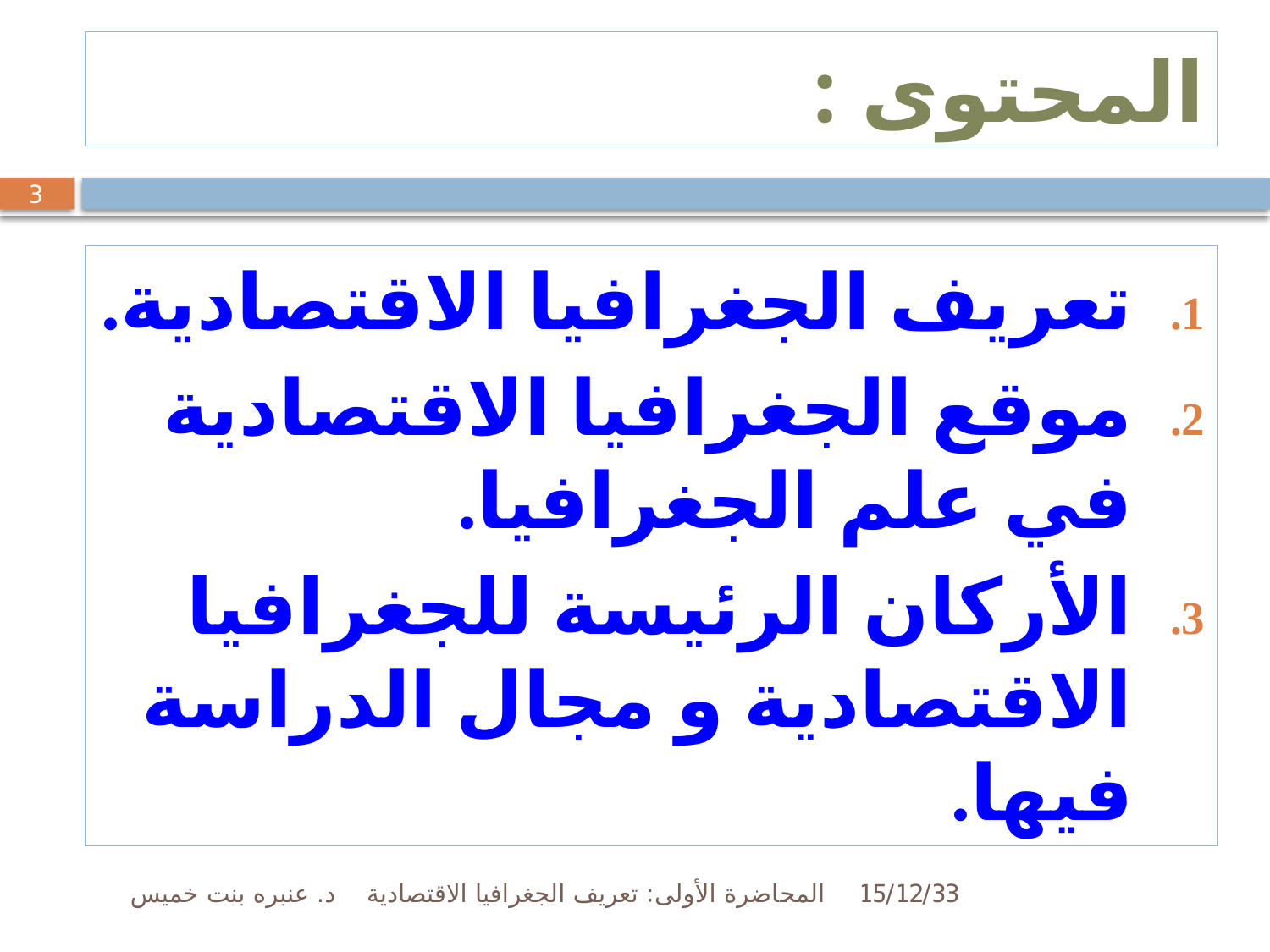

# المحتوى :
3
تعريف الجغرافيا الاقتصادية.
موقع الجغرافيا الاقتصادية في علم الجغرافيا.
الأركان الرئيسة للجغرافيا الاقتصادية و مجال الدراسة فيها.

المحاضرة الأولى: تعريف الجغرافيا الاقتصادية    د. عنبره بنت خميس
15/12/33